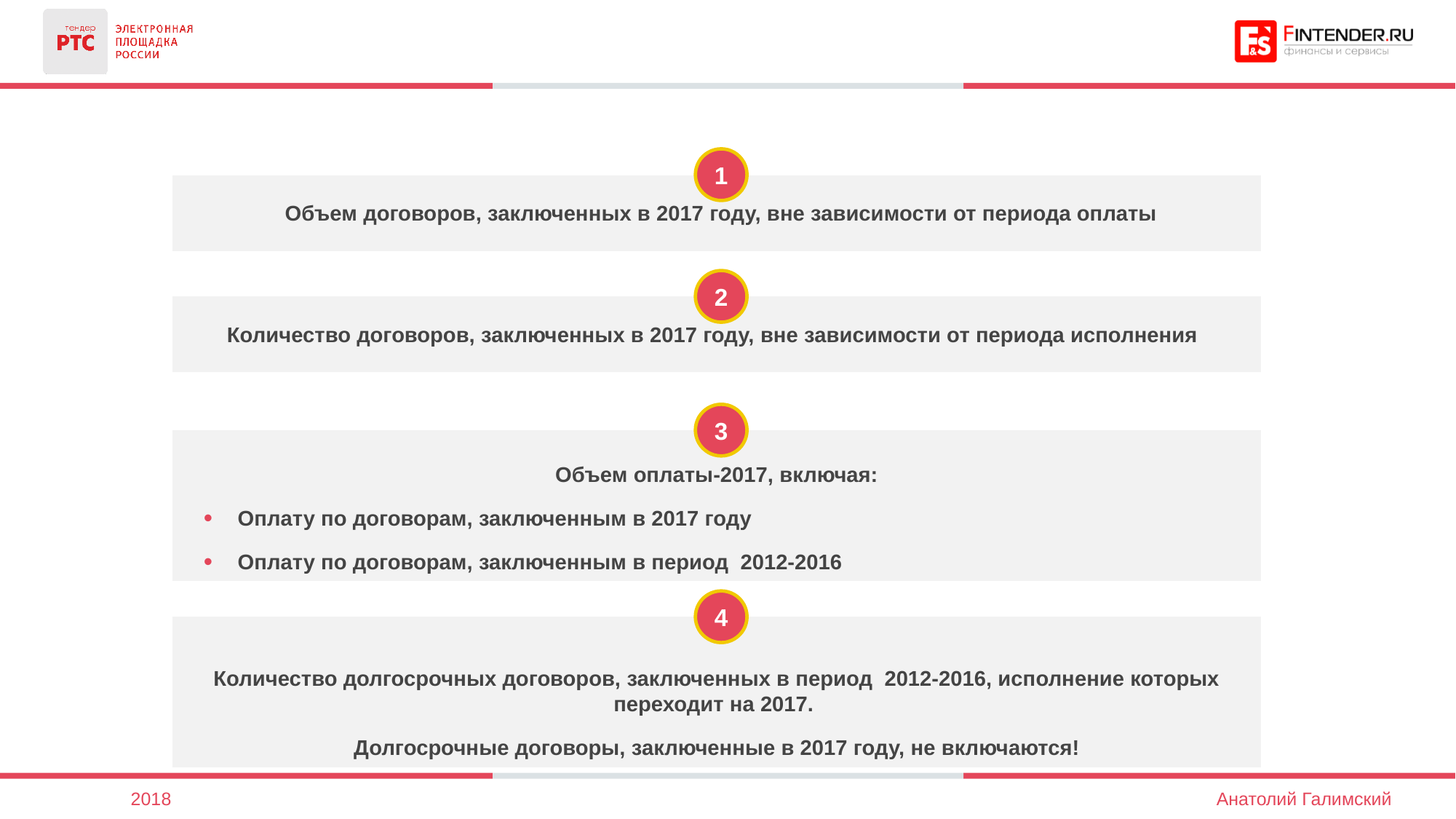

1

Объем договоров, заключенных в 2017 году, вне зависимости от периода оплаты
2

Количество договоров, заключенных в 2017 году, вне зависимости от периода исполнения
3

Объем оплаты-2017, включая:
Оплату по договорам, заключенным в 2017 году
Оплату по договорам, заключенным в период  2012-2016
4

Количество долгосрочных договоров, заключенных в период  2012-2016, исполнение которых переходит на 2017.
Долгосрочные договоры, заключенные в 2017 году, не включаются!
2018
Анатолий Галимский